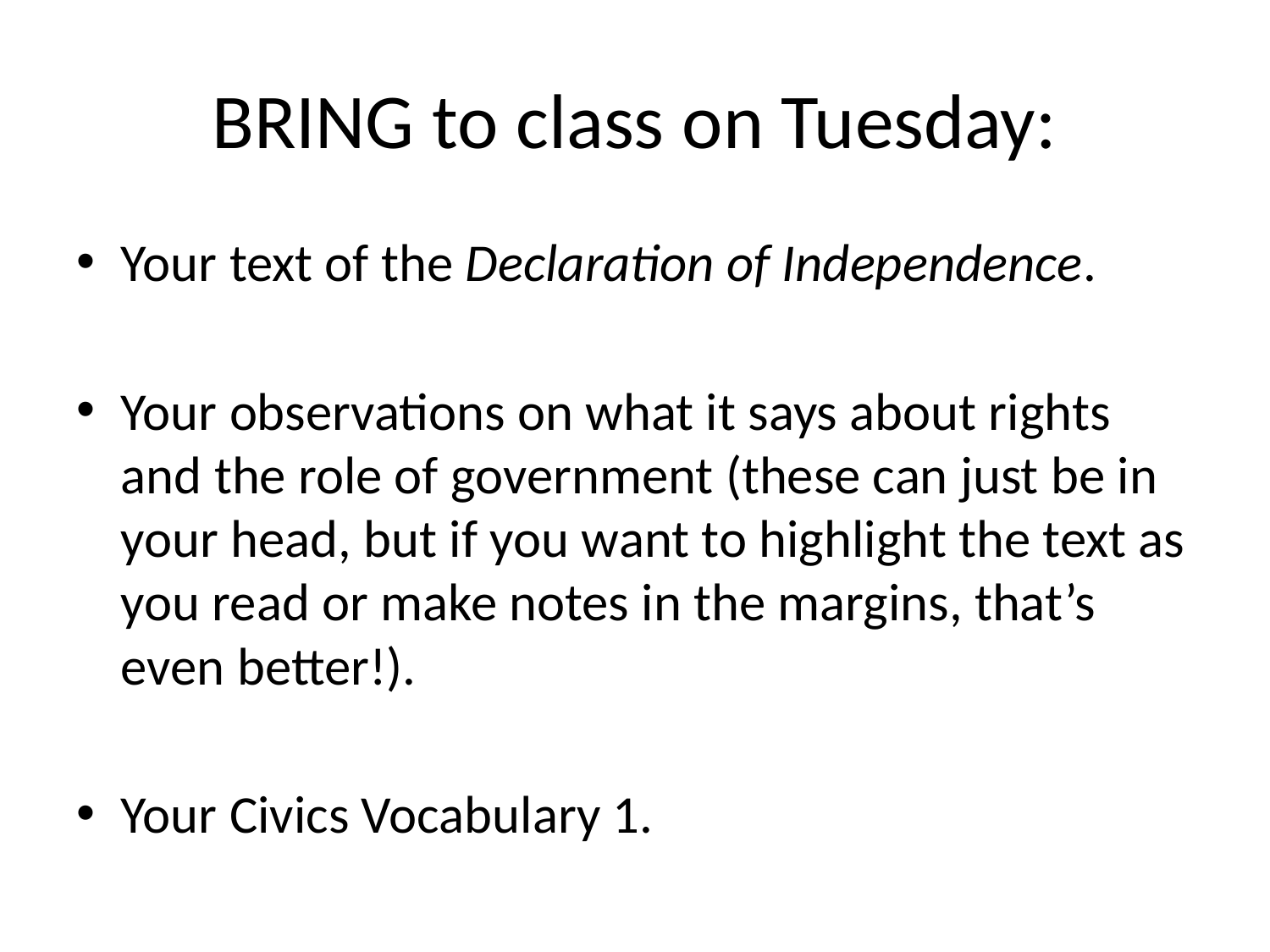

# BRING to class on Tuesday:
Your text of the Declaration of Independence.

Your observations on what it says about rights and the role of government (these can just be in your head, but if you want to highlight the text as you read or make notes in the margins, that’s even better!).

Your Civics Vocabulary 1.